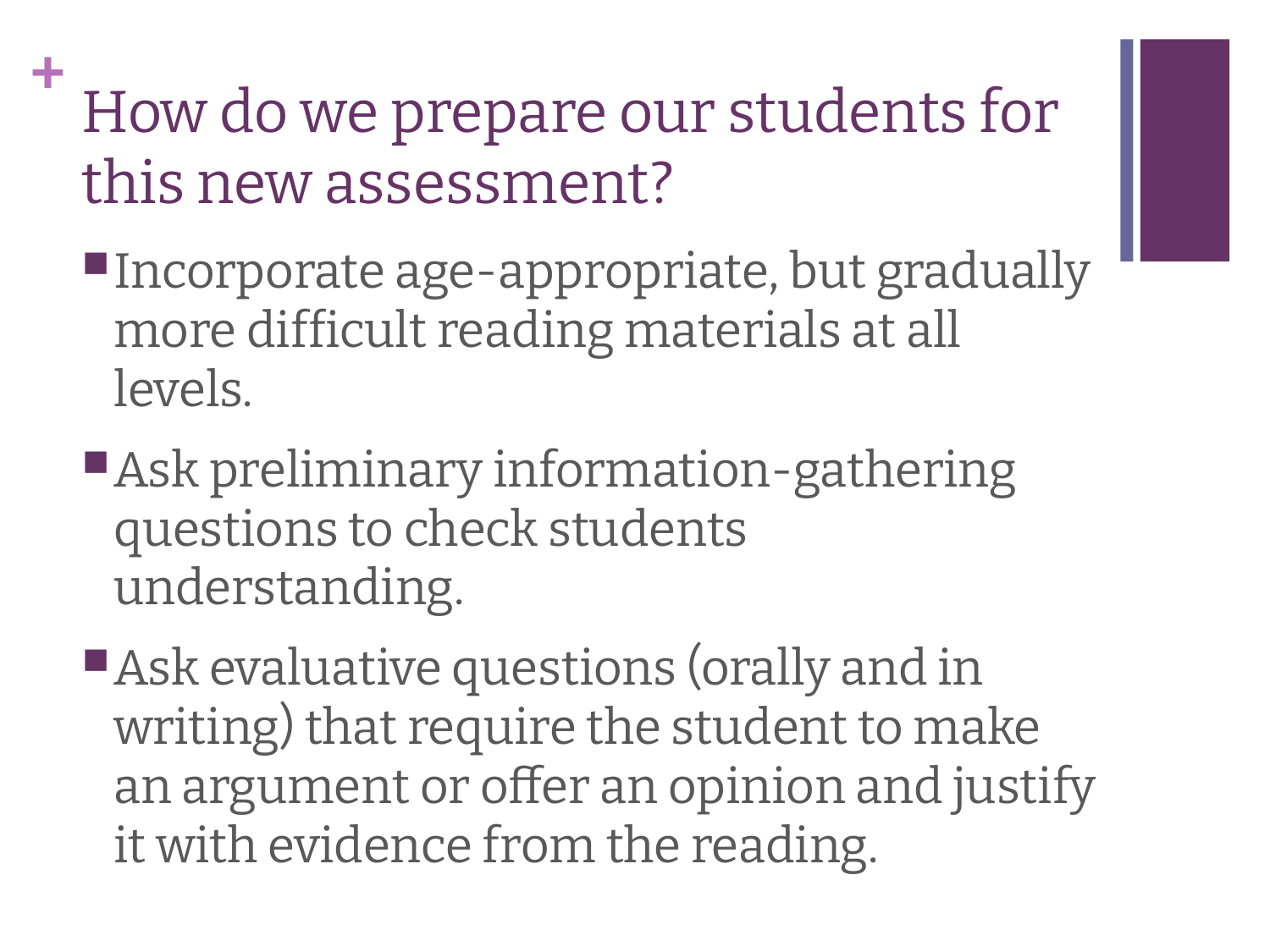

# How do we prepare our students for this new assessment?
Incorporate age-appropriate, but gradually more difficult reading materials at all levels.
Ask preliminary information-gathering questions to check students understanding.
Ask evaluative questions (orally and in writing) that require the student to make an argument or offer an opinion and justify it with evidence from the reading.